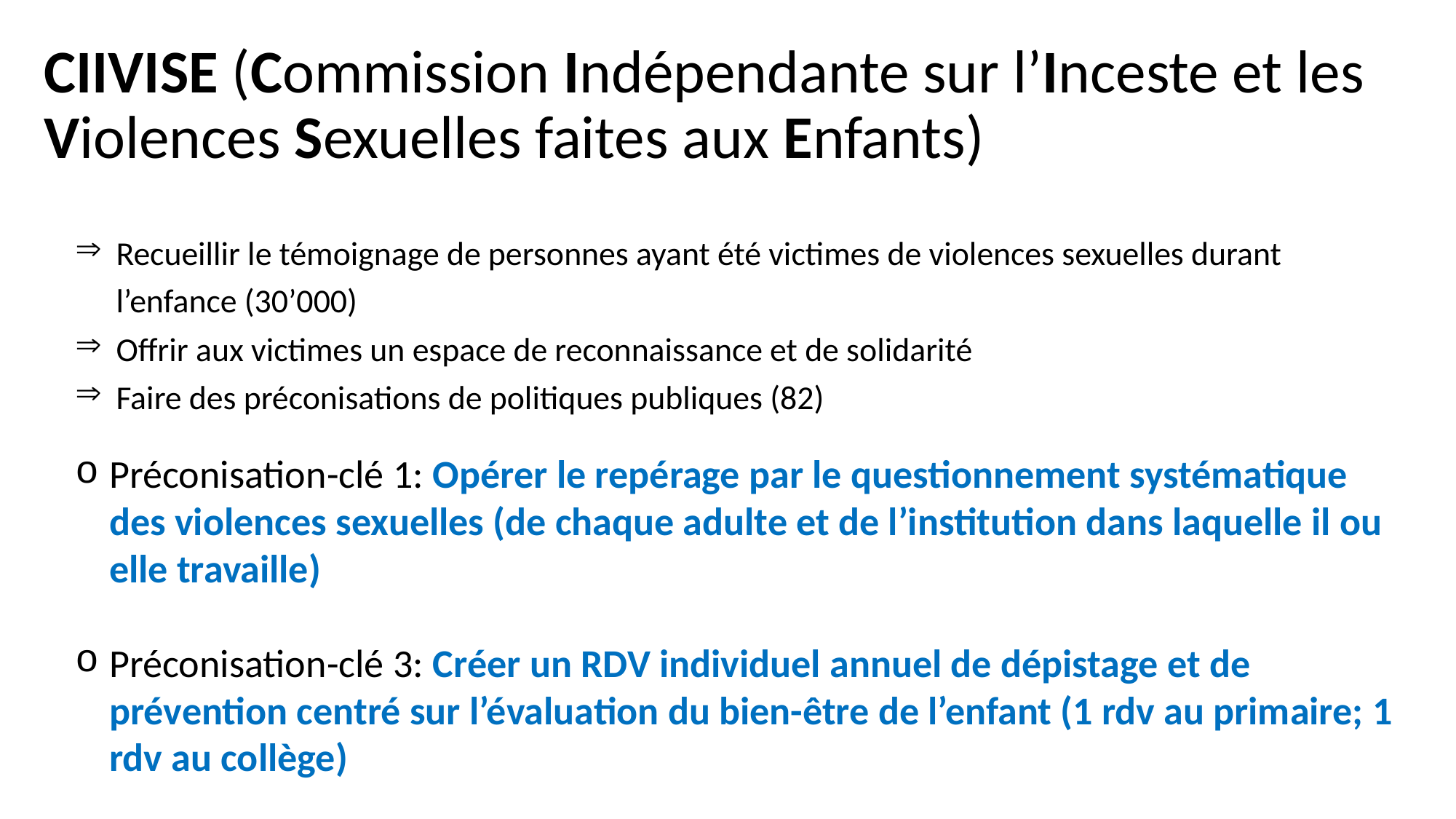

# CIIVISE (Commission Indépendante sur l’Inceste et les Violences Sexuelles faites aux Enfants)
Recueillir le témoignage de personnes ayant été victimes de violences sexuelles durant l’enfance (30’000)
Offrir aux victimes un espace de reconnaissance et de solidarité
Faire des préconisations de politiques publiques (82)

Préconisation-clé 1: Opérer le repérage par le questionnement systématique des violences sexuelles (de chaque adulte et de l’institution dans laquelle il ou elle travaille)

Préconisation-clé 3: Créer un RDV individuel annuel de dépistage et de prévention centré sur l’évaluation du bien-être de l’enfant (1 rdv au primaire; 1 rdv au collège)